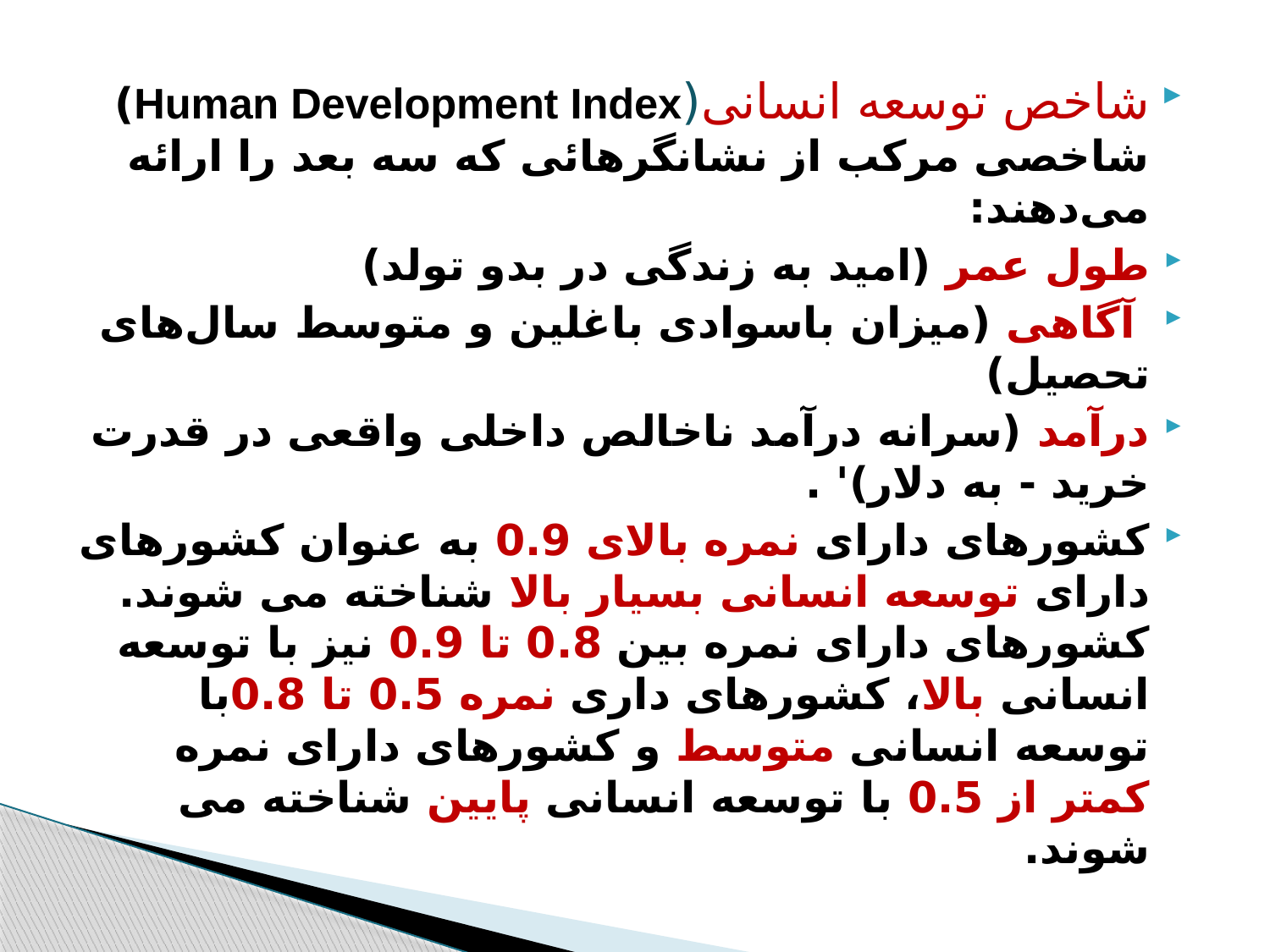

شاخص توسعه انسانى(Human Development Index) شاخصى مرکب از نشانگرهائى که سه بعد را ارائه مى‌دهند:
طول عمر (اميد به زندگى در بدو تولد)
 آگاهى (ميزان باسوادى باغلين و متوسط سال‌هاى تحصيل)
درآمد (سرانه درآمد ناخالص داخلى واقعى در قدرت خريد - به دلار)' .
کشورهای دارای نمره بالای 0.9 به عنوان کشورهای دارای توسعه انسانی بسیار بالا شناخته می شوند. کشورهای دارای نمره بین 0.8 تا 0.9 نیز با توسعه انسانی بالا، کشورهای داری نمره 0.5 تا 0.8با توسعه انسانی متوسط و کشورهای دارای نمره کمتر از 0.5 با توسعه انسانی پایین شناخته می شوند.